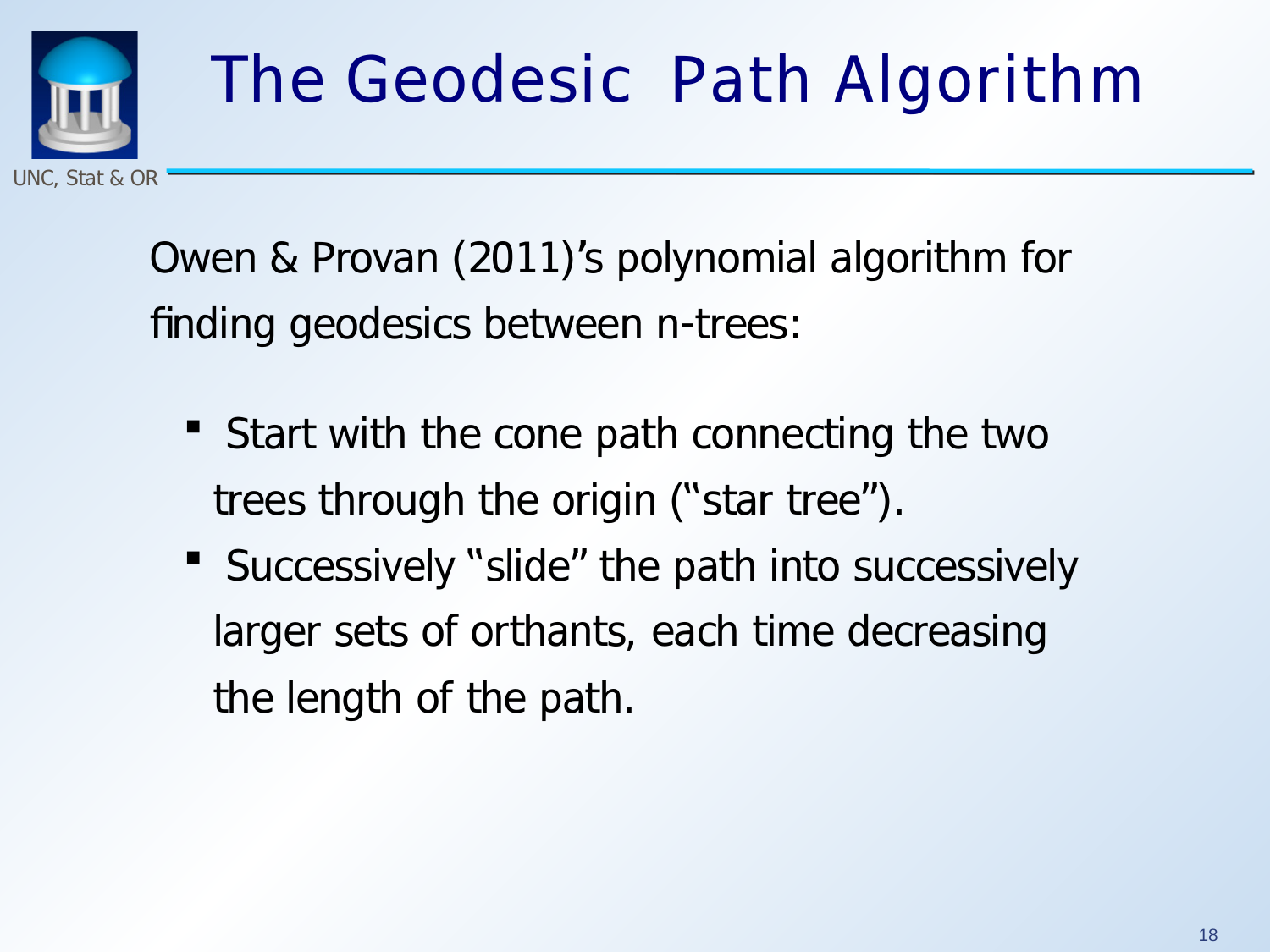

# The Geodesic  Path Algorithm
Owen & Provan (2011)’s polynomial algorithm for finding geodesics between n-trees:

 Start with the cone path connecting the two trees through the origin (“star tree”).
 Successively “slide” the path into successively larger sets of orthants, each time decreasing the length of the path.